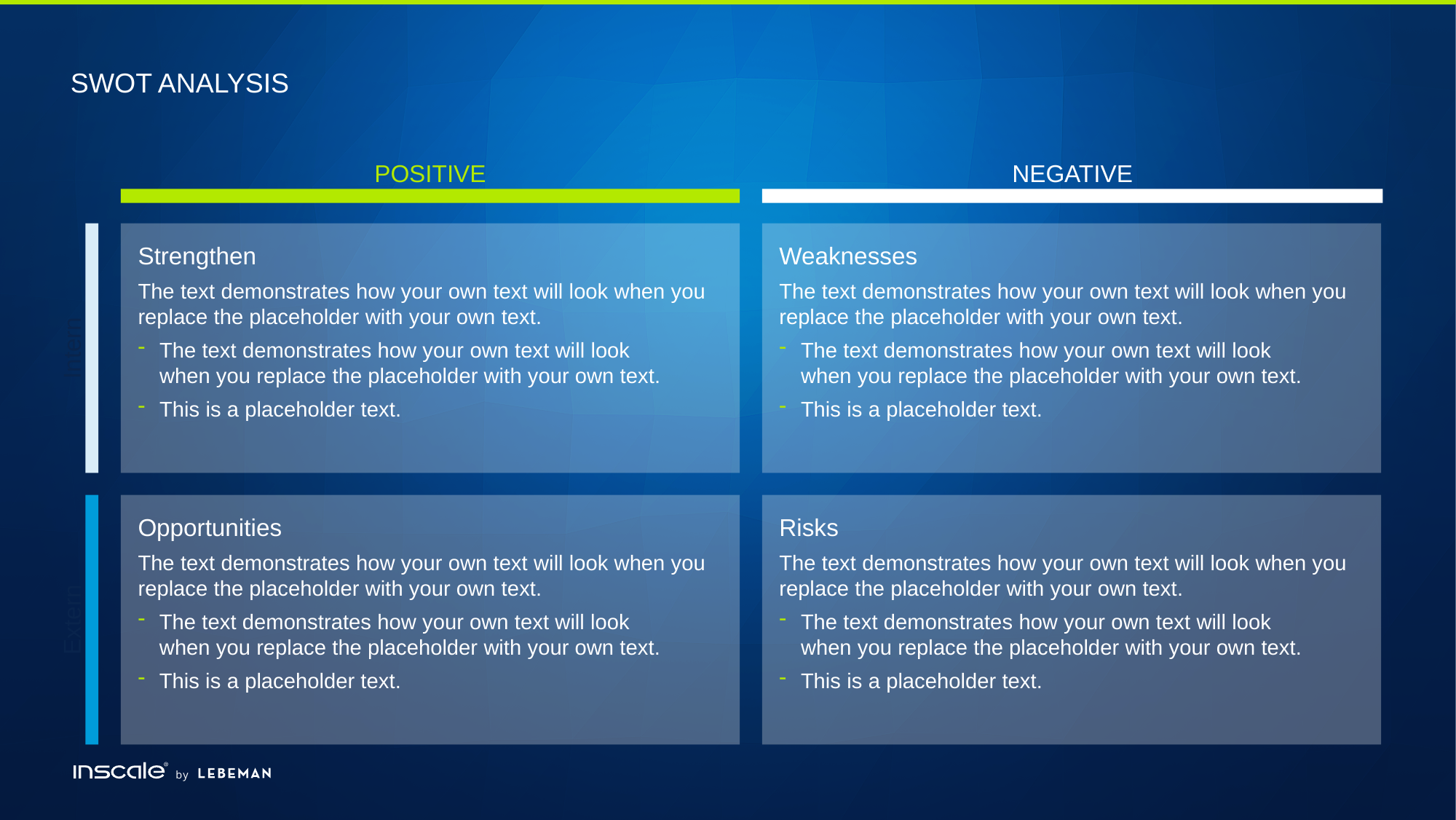

# SWOT Analysis

Positive
Negative
Intern
Strengthen
The text demonstrates how your own text will look when you replace the placeholder with your own text.
The text demonstrates how your own text will look
when you replace the placeholder with your own text.
This is a placeholder text.
Weaknesses
The text demonstrates how your own text will look when you replace the placeholder with your own text.
The text demonstrates how your own text will look
when you replace the placeholder with your own text.
This is a placeholder text.
Extern
Opportunities
The text demonstrates how your own text will look when you replace the placeholder with your own text.
The text demonstrates how your own text will look
when you replace the placeholder with your own text.
This is a placeholder text.
Risks
The text demonstrates how your own text will look when you replace the placeholder with your own text.
The text demonstrates how your own text will look
when you replace the placeholder with your own text.
This is a placeholder text.